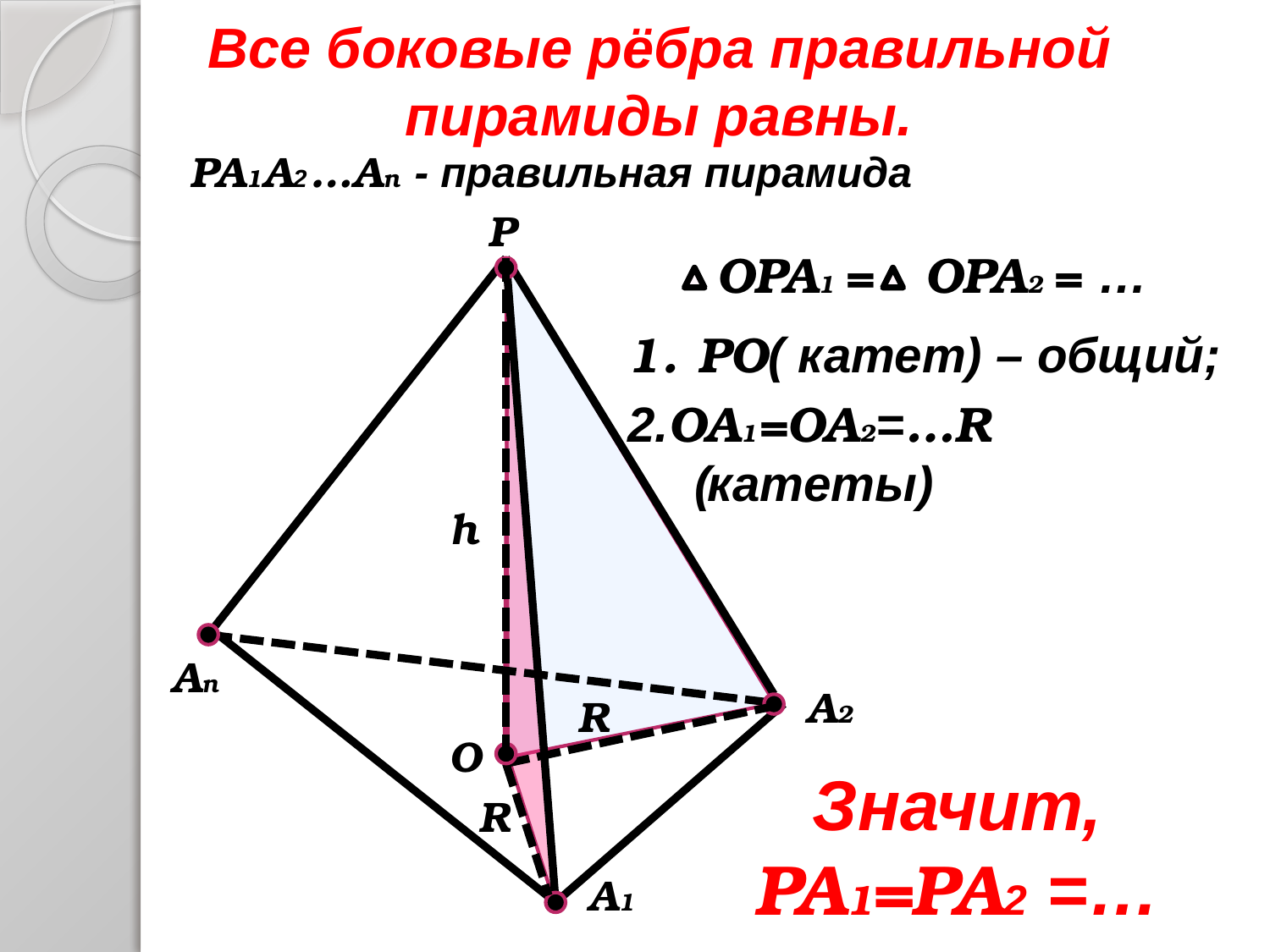

# Все боковые рёбра правильной пирамиды равны.
PA1A2…An - правильная пирамида
P
OPA1 =
OPA2 = …

PO( катет) – общий;
2.OA1=OA2=…R
    (катеты)
h

An
A2
R

O

Значит,
PA1=PA2 =…
R
A1